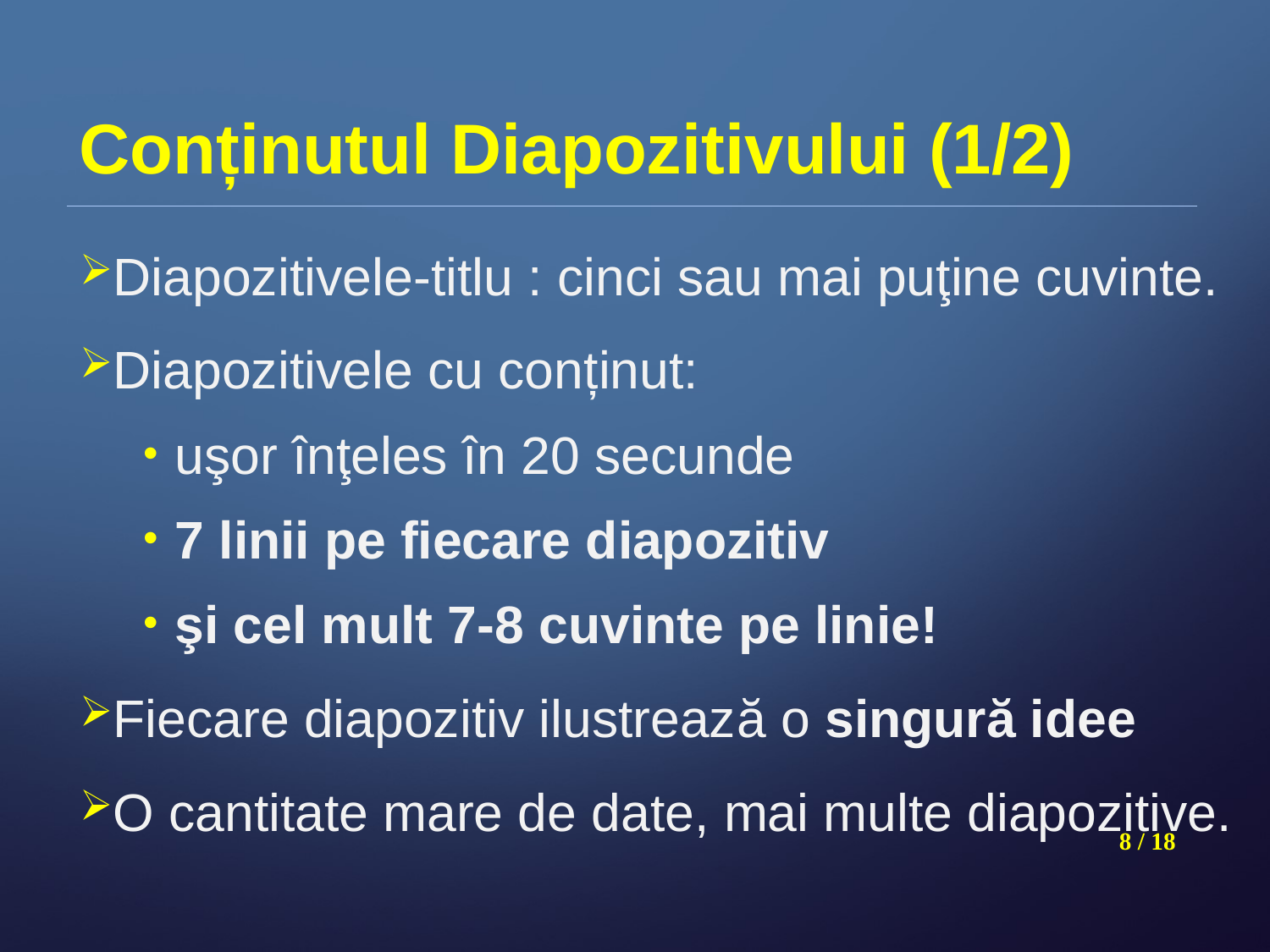

Conținutul Diapozitivului (1/2)
Diapozitivele-titlu : cinci sau mai puţine cuvinte.
Diapozitivele cu conținut:
uşor înţeles în 20 secunde
7 linii pe fiecare diapozitiv
şi cel mult 7-8 cuvinte pe linie!
Fiecare diapozitiv ilustrează o singură idee
O cantitate mare de date, mai multe diapozitive.
8 / 18